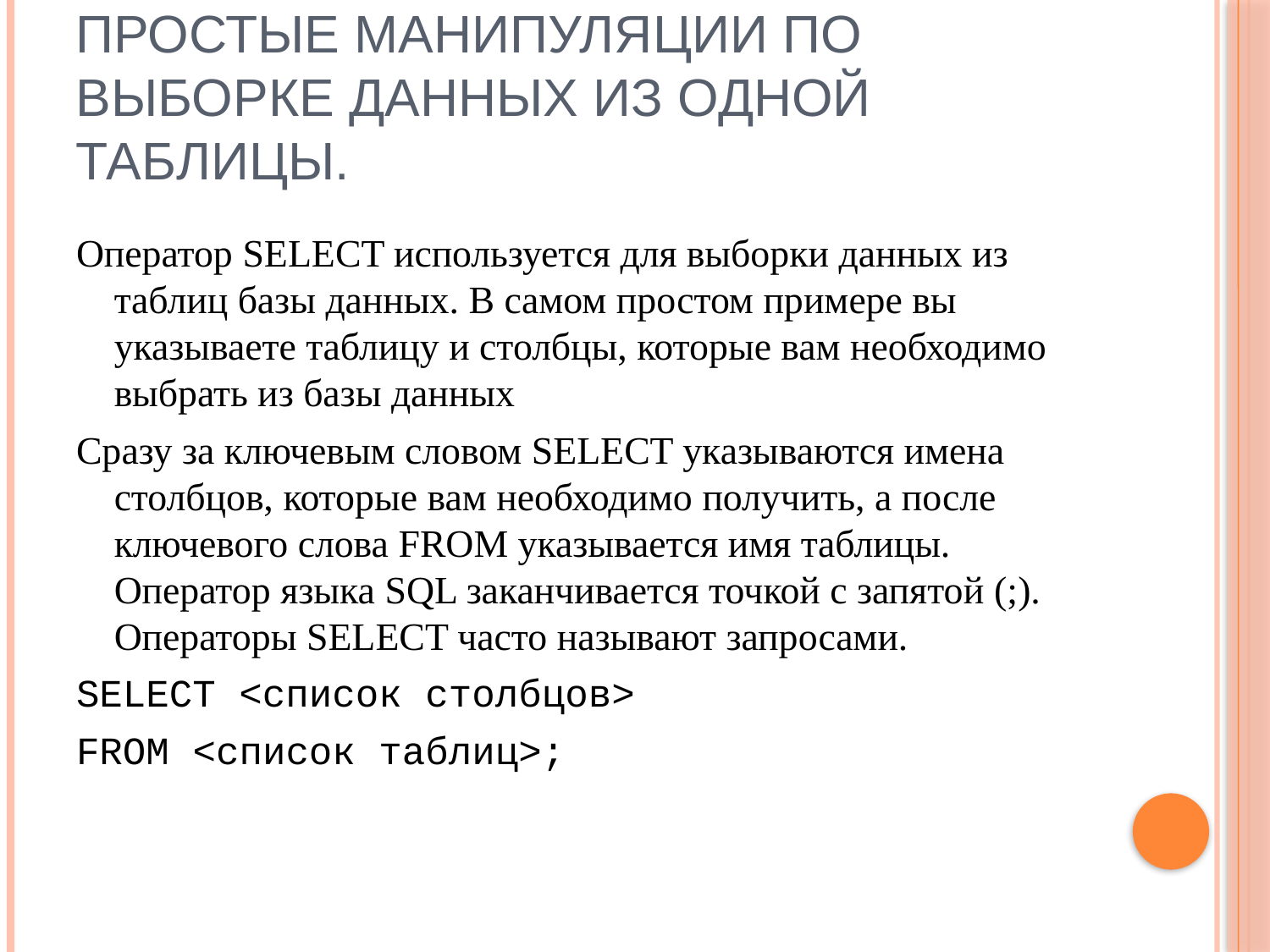

# Простые манипуляции по выборке данных из одной таблицы.
Оператор SELECT используется для выборки данных из таблиц базы данных. В самом простом примере вы указываете таблицу и столбцы, которые вам необходимо выбрать из базы данных
Сразу за ключевым словом SELECT указываются имена столбцов, которые вам необходимо получить, а после ключевого слова FROM указывается имя таблицы. Оператор языка SQL заканчивается точкой с запятой (;). Операторы SELECT часто называют запросами.
SELECT <список столбцов>
FROM <список таблиц>;